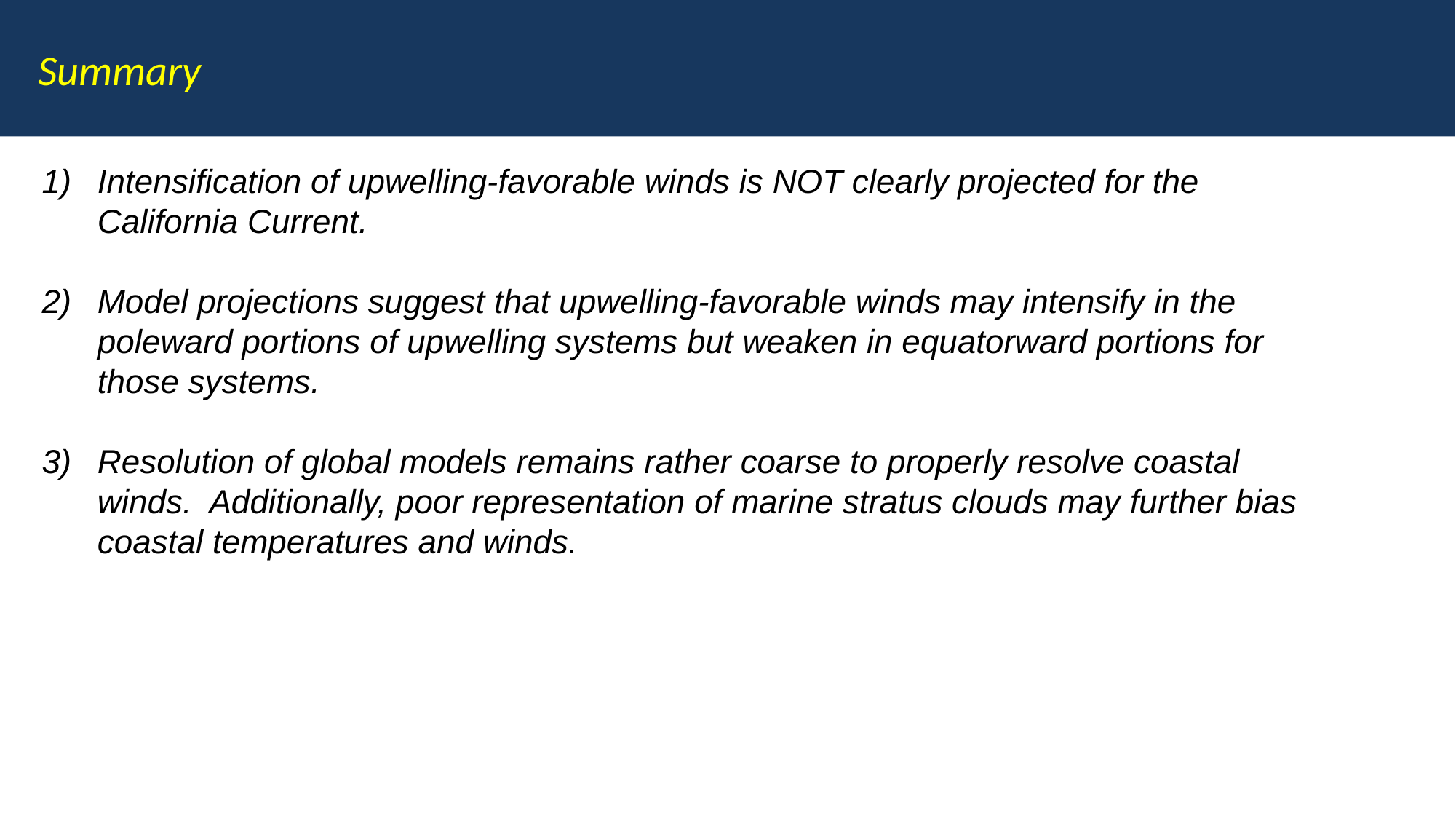

Summary
Intensification of upwelling-favorable winds is NOT clearly projected for the California Current.

Model projections suggest that upwelling-favorable winds may intensify in the poleward portions of upwelling systems but weaken in equatorward portions for those systems.

Resolution of global models remains rather coarse to properly resolve coastal winds.  Additionally, poor representation of marine stratus clouds may further bias coastal temperatures and winds.